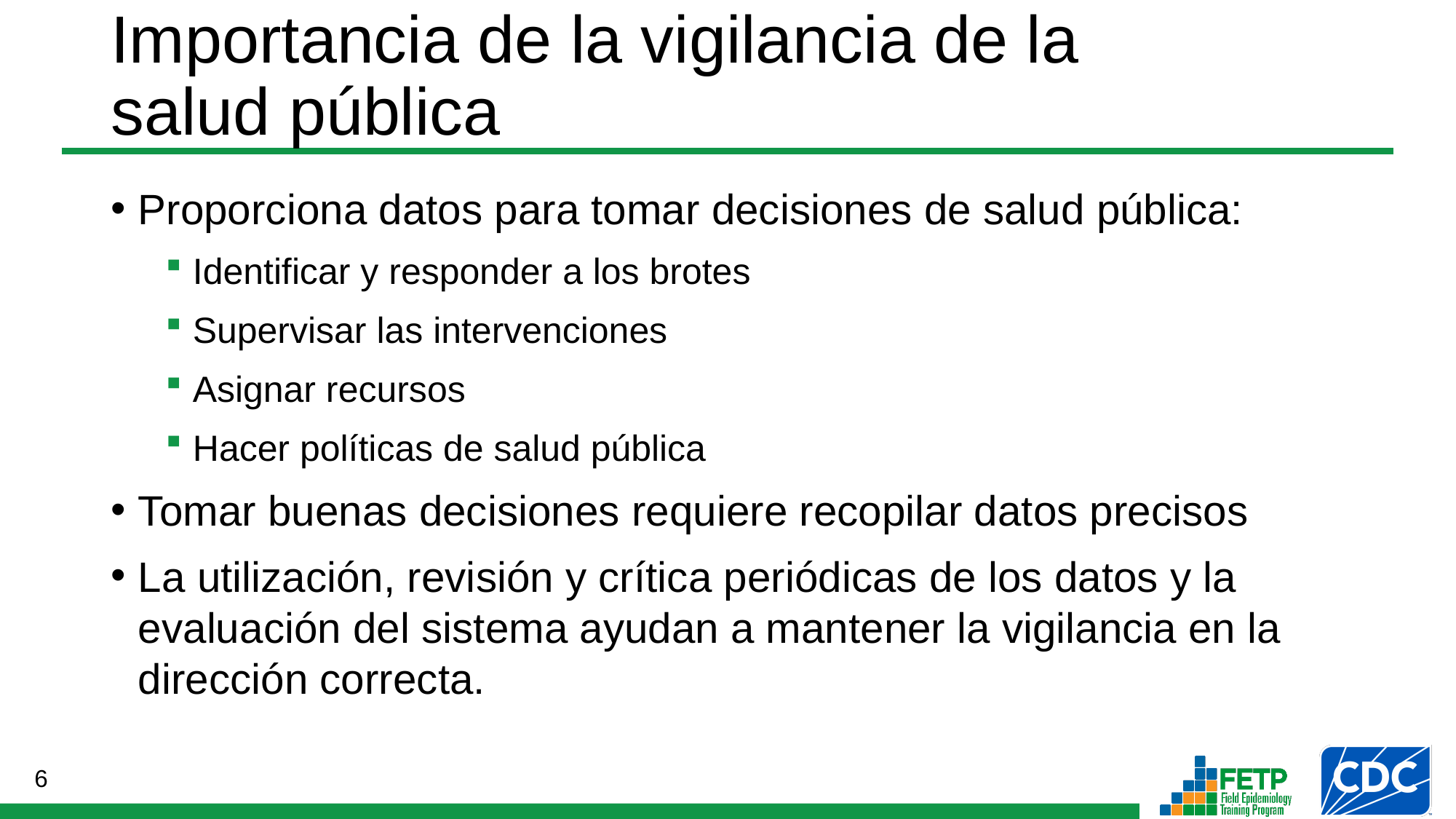

# Importancia de la vigilancia de la salud pública
Proporciona datos para tomar decisiones de salud pública:
Identificar y responder a los brotes
Supervisar las intervenciones
Asignar recursos
Hacer políticas de salud pública
Tomar buenas decisiones requiere recopilar datos precisos
La utilización, revisión y crítica periódicas de los datos y la evaluación del sistema ayudan a mantener la vigilancia en la dirección correcta.